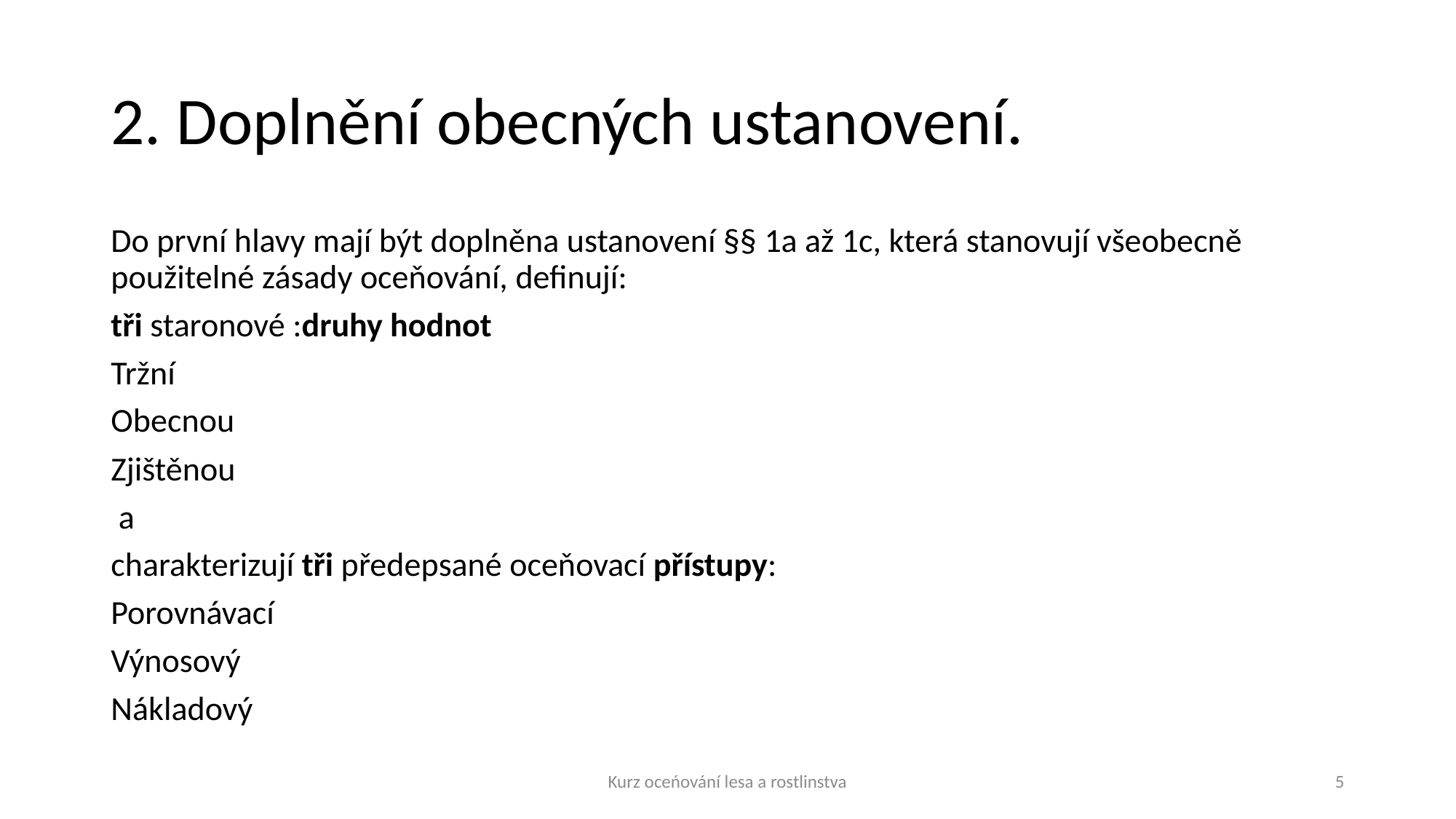

# 2. Doplnění obecných ustanovení.
Do první hlavy mají být doplněna ustanovení §§ 1a až 1c, která stanovují všeobecně použitelné zásady oceňování, definují:
tři staronové :druhy hodnot
Tržní
Obecnou
Zjištěnou
 a
charakterizují tři předepsané oceňovací přístupy:
Porovnávací
Výnosový
Nákladový
Kurz oceńování lesa a rostlinstva
5